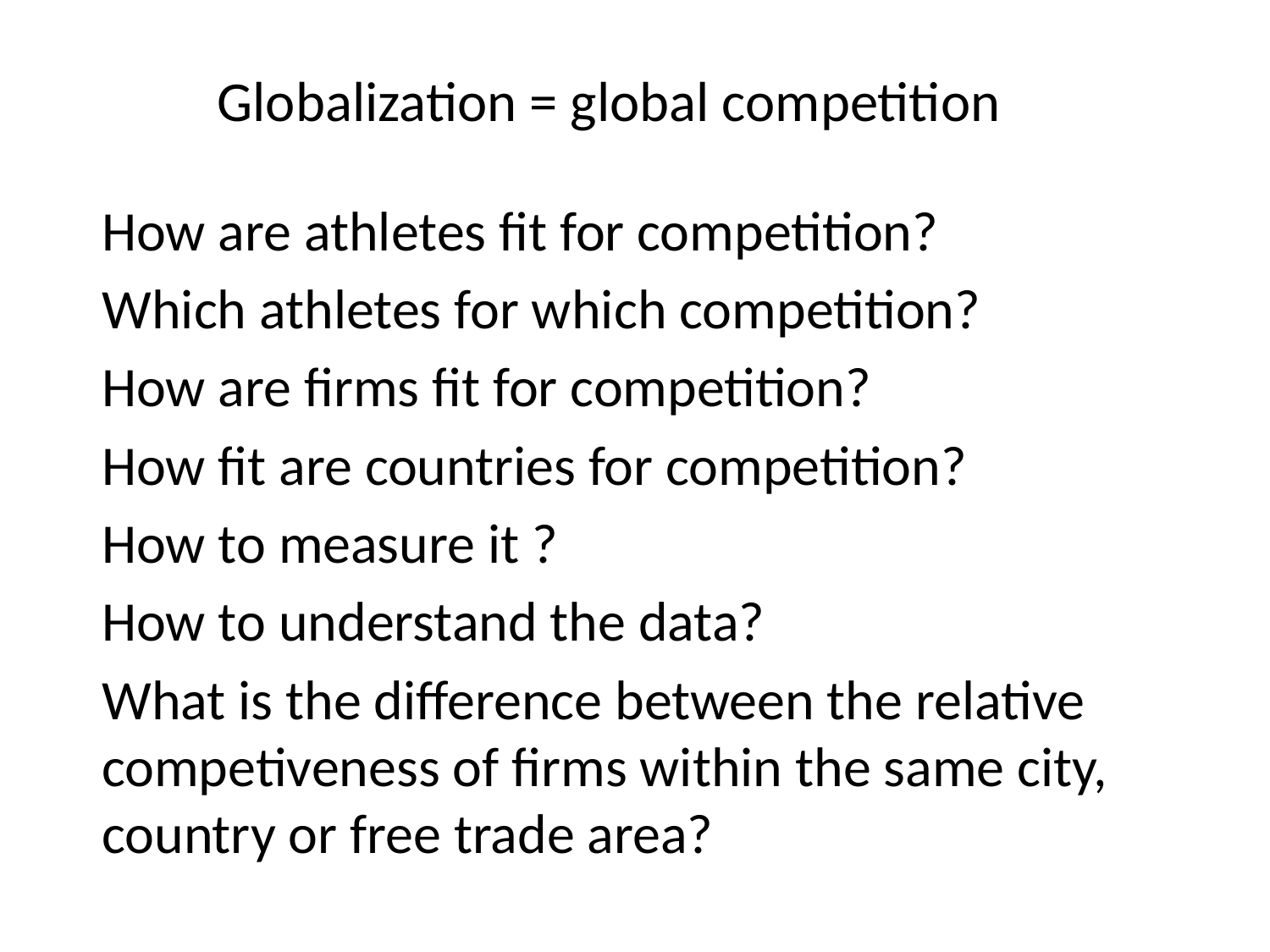

# Globalization = global competition
How are athletes fit for competition?
Which athletes for which competition?
How are firms fit for competition?
How fit are countries for competition?
How to measure it ?
How to understand the data?
What is the difference between the relative competiveness of firms within the same city, country or free trade area?